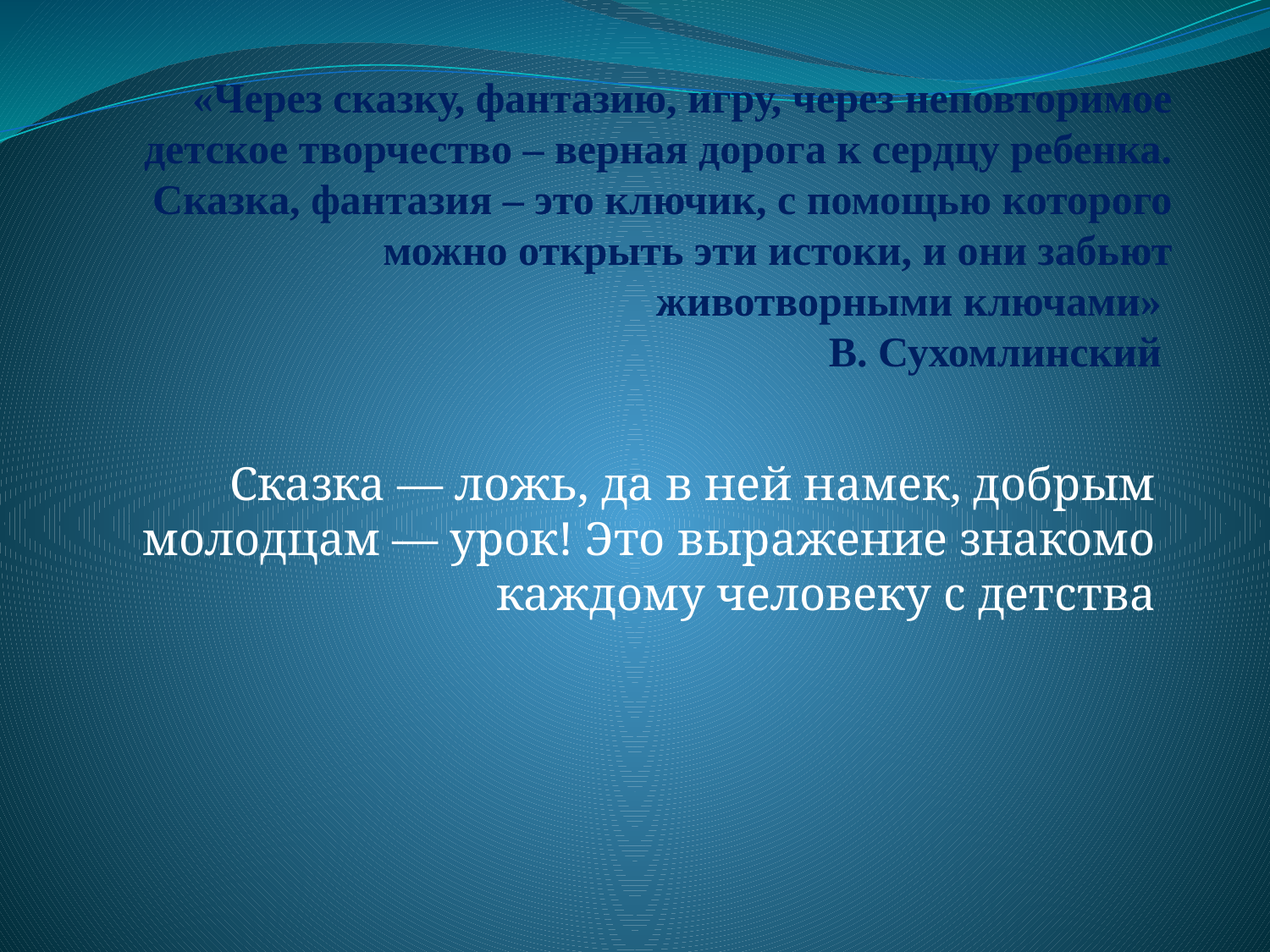

# «Через сказку, фантазию, игру, через неповторимое детское творчество – верная дорога к сердцу ребенка. Сказка, фантазия – это ключик, с помощью которого можно открыть эти истоки, и они забьют животворными ключами» В. Сухомлинский
Сказка — ложь, да в ней намек, добрым молодцам — урок! Это выражение знакомо каждому человеку с детства